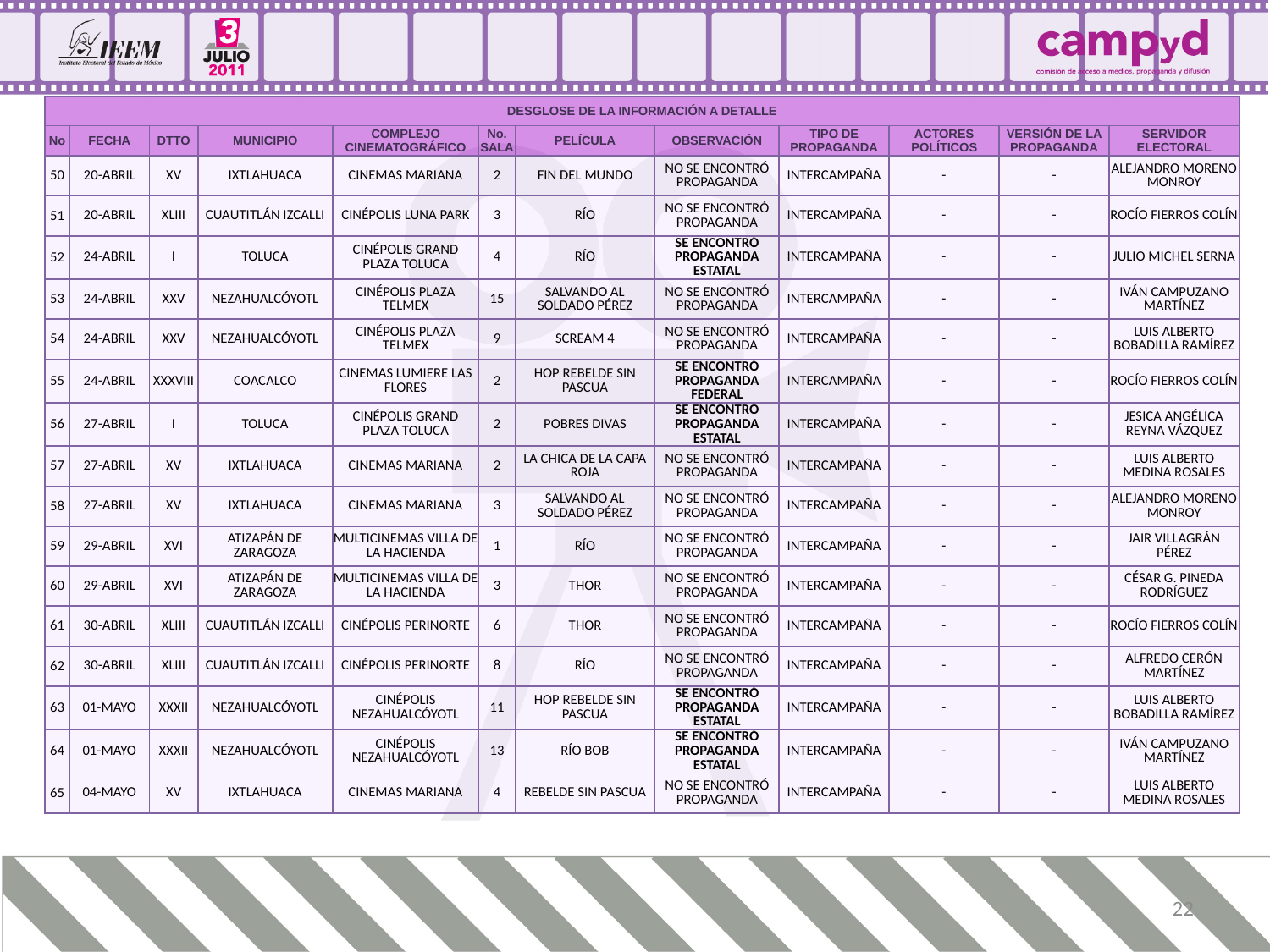

| DESGLOSE DE LA INFORMACIÓN A DETALLE |  |  |  |  |  |  |  |  |  |  |  |
| --- | --- | --- | --- | --- | --- | --- | --- | --- | --- | --- | --- |
| No | FECHA | DTTO | MUNICIPIO | COMPLEJO CINEMATOGRÁFICO | No. SALA | PELÍCULA | OBSERVACIÓN | TIPO DE PROPAGANDA | ACTORES POLÍTICOS | VERSIÓN DE LA PROPAGANDA | SERVIDOR ELECTORAL |
| 50 | 20-ABRIL | XV | IXTLAHUACA | CINEMAS MARIANA | 2 | FIN DEL MUNDO | NO SE ENCONTRÓ PROPAGANDA | INTERCAMPAÑA | - | - | ALEJANDRO MORENO MONROY |
| 51 | 20-ABRIL | XLIII | CUAUTITLÁN IZCALLI | CINÉPOLIS LUNA PARK | 3 | RÍO | NO SE ENCONTRÓ PROPAGANDA | INTERCAMPAÑA | - | - | ROCÍO FIERROS COLÍN |
| 52 | 24-ABRIL | I | TOLUCA | CINÉPOLIS GRAND PLAZA TOLUCA | 4 | RÍO | SE ENCONTRÓ PROPAGANDA ESTATAL | INTERCAMPAÑA | - | - | JULIO MICHEL SERNA |
| 53 | 24-ABRIL | XXV | NEZAHUALCÓYOTL | CINÉPOLIS PLAZA TELMEX | 15 | SALVANDO AL SOLDADO PÉREZ | NO SE ENCONTRÓ PROPAGANDA | INTERCAMPAÑA | - | - | IVÁN CAMPUZANO MARTÍNEZ |
| 54 | 24-ABRIL | XXV | NEZAHUALCÓYOTL | CINÉPOLIS PLAZA TELMEX | 9 | SCREAM 4 | NO SE ENCONTRÓ PROPAGANDA | INTERCAMPAÑA | - | - | LUIS ALBERTO BOBADILLA RAMÍREZ |
| 55 | 24-ABRIL | XXXVIII | COACALCO | CINEMAS LUMIERE LAS FLORES | 2 | HOP REBELDE SIN PASCUA | SE ENCONTRÓ PROPAGANDA FEDERAL | INTERCAMPAÑA | - | - | ROCÍO FIERROS COLÍN |
| 56 | 27-ABRIL | I | TOLUCA | CINÉPOLIS GRAND PLAZA TOLUCA | 2 | POBRES DIVAS | SE ENCONTRÓ PROPAGANDA ESTATAL | INTERCAMPAÑA | - | - | JESICA ANGÉLICA REYNA VÁZQUEZ |
| 57 | 27-ABRIL | XV | IXTLAHUACA | CINEMAS MARIANA | 2 | LA CHICA DE LA CAPA ROJA | NO SE ENCONTRÓ PROPAGANDA | INTERCAMPAÑA | - | - | LUIS ALBERTO MEDINA ROSALES |
| 58 | 27-ABRIL | XV | IXTLAHUACA | CINEMAS MARIANA | 3 | SALVANDO AL SOLDADO PÉREZ | NO SE ENCONTRÓ PROPAGANDA | INTERCAMPAÑA | - | - | ALEJANDRO MORENO MONROY |
| 59 | 29-ABRIL | XVI | ATIZAPÁN DE ZARAGOZA | MULTICINEMAS VILLA DE LA HACIENDA | 1 | RÍO | NO SE ENCONTRÓ PROPAGANDA | INTERCAMPAÑA | - | - | JAIR VILLAGRÁN PÉREZ |
| 60 | 29-ABRIL | XVI | ATIZAPÁN DE ZARAGOZA | MULTICINEMAS VILLA DE LA HACIENDA | 3 | THOR | NO SE ENCONTRÓ PROPAGANDA | INTERCAMPAÑA | - | - | CÉSAR G. PINEDA RODRÍGUEZ |
| 61 | 30-ABRIL | XLIII | CUAUTITLÁN IZCALLI | CINÉPOLIS PERINORTE | 6 | THOR | NO SE ENCONTRÓ PROPAGANDA | INTERCAMPAÑA | - | - | ROCÍO FIERROS COLÍN |
| 62 | 30-ABRIL | XLIII | CUAUTITLÁN IZCALLI | CINÉPOLIS PERINORTE | 8 | RÍO | NO SE ENCONTRÓ PROPAGANDA | INTERCAMPAÑA | - | - | ALFREDO CERÓN MARTÍNEZ |
| 63 | 01-MAYO | XXXII | NEZAHUALCÓYOTL | CINÉPOLIS NEZAHUALCÓYOTL | 11 | HOP REBELDE SIN PASCUA | SE ENCONTRÓ PROPAGANDA ESTATAL | INTERCAMPAÑA | - | - | LUIS ALBERTO BOBADILLA RAMÍREZ |
| 64 | 01-MAYO | XXXII | NEZAHUALCÓYOTL | CINÉPOLIS NEZAHUALCÓYOTL | 13 | RÍO BOB | SE ENCONTRÓ PROPAGANDA ESTATAL | INTERCAMPAÑA | - | - | IVÁN CAMPUZANO MARTÍNEZ |
| 65 | 04-MAYO | XV | IXTLAHUACA | CINEMAS MARIANA | 4 | REBELDE SIN PASCUA | NO SE ENCONTRÓ PROPAGANDA | INTERCAMPAÑA | - | - | LUIS ALBERTO MEDINA ROSALES |
22